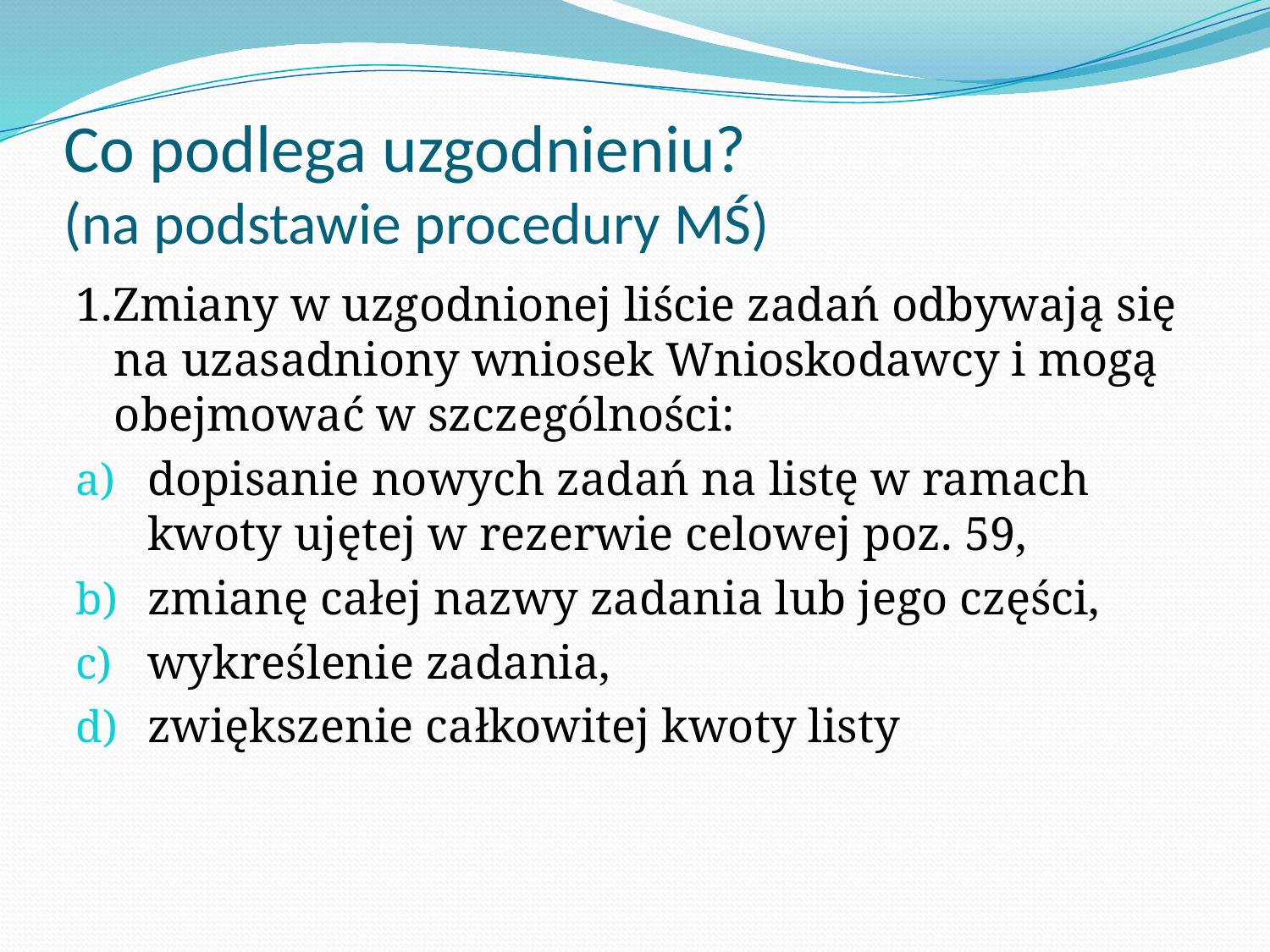

# Co podlega uzgodnieniu? (na podstawie procedury MŚ)
1.Zmiany w uzgodnionej liście zadań odbywają się na uzasadniony wniosek Wnioskodawcy i mogą obejmować w szczególności:
dopisanie nowych zadań na listę w ramach kwoty ujętej w rezerwie celowej poz. 59,
zmianę całej nazwy zadania lub jego części,
wykreślenie zadania,
zwiększenie całkowitej kwoty listy